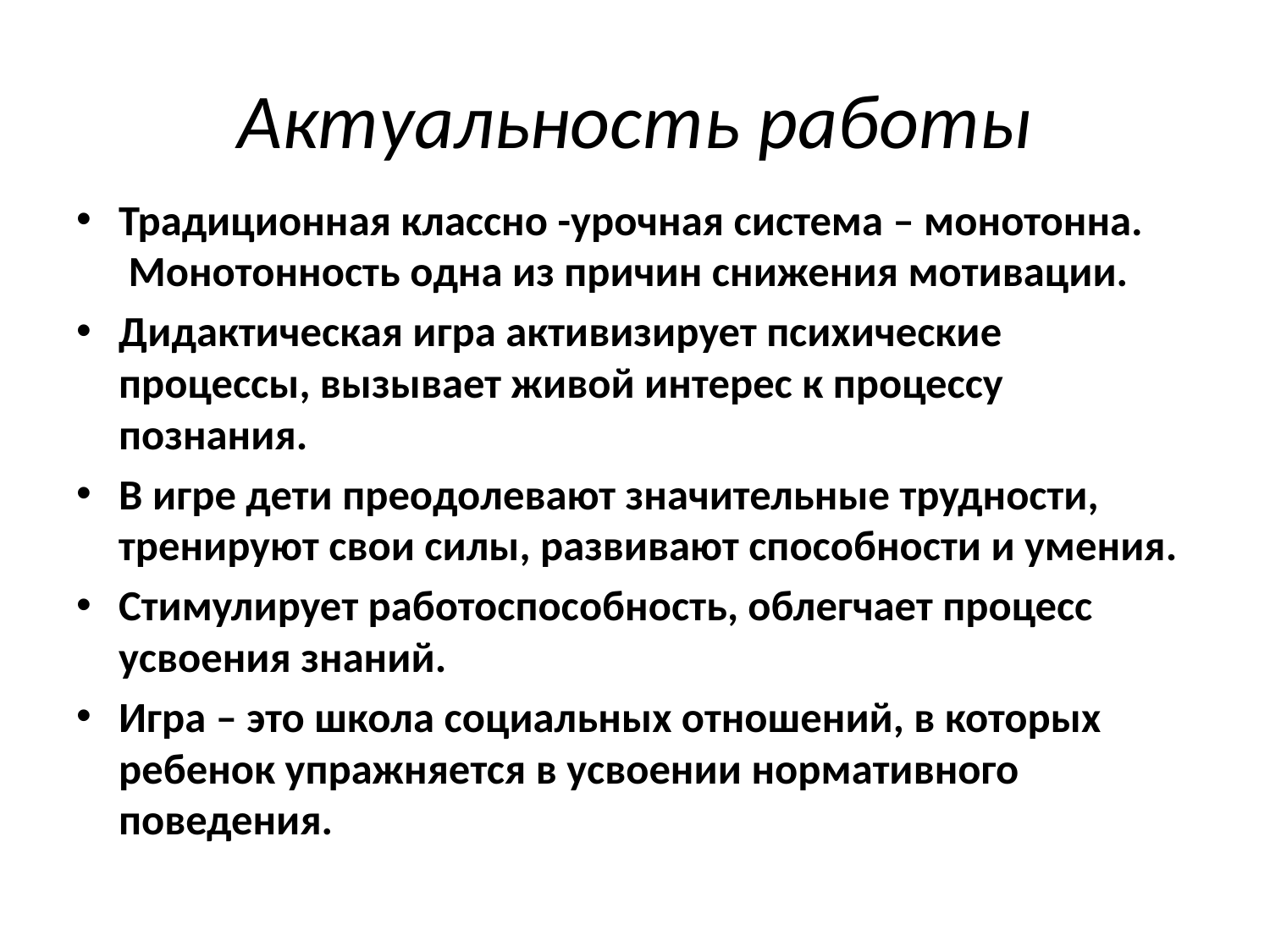

# Актуальность работы
Традиционная классно -урочная система – монотонна.       Монотонность одна из причин снижения мотивации.
Дидактическая игра активизирует психические процессы, вызывает живой интерес к процессу познания.
В игре дети преодолевают значительные трудности, тренируют свои силы, развивают способности и умения.
Стимулирует работоспособность, облегчает процесс усвоения знаний.
Игра – это школа социальных отношений, в которых ребенок упражняется в усвоении нормативного поведения.